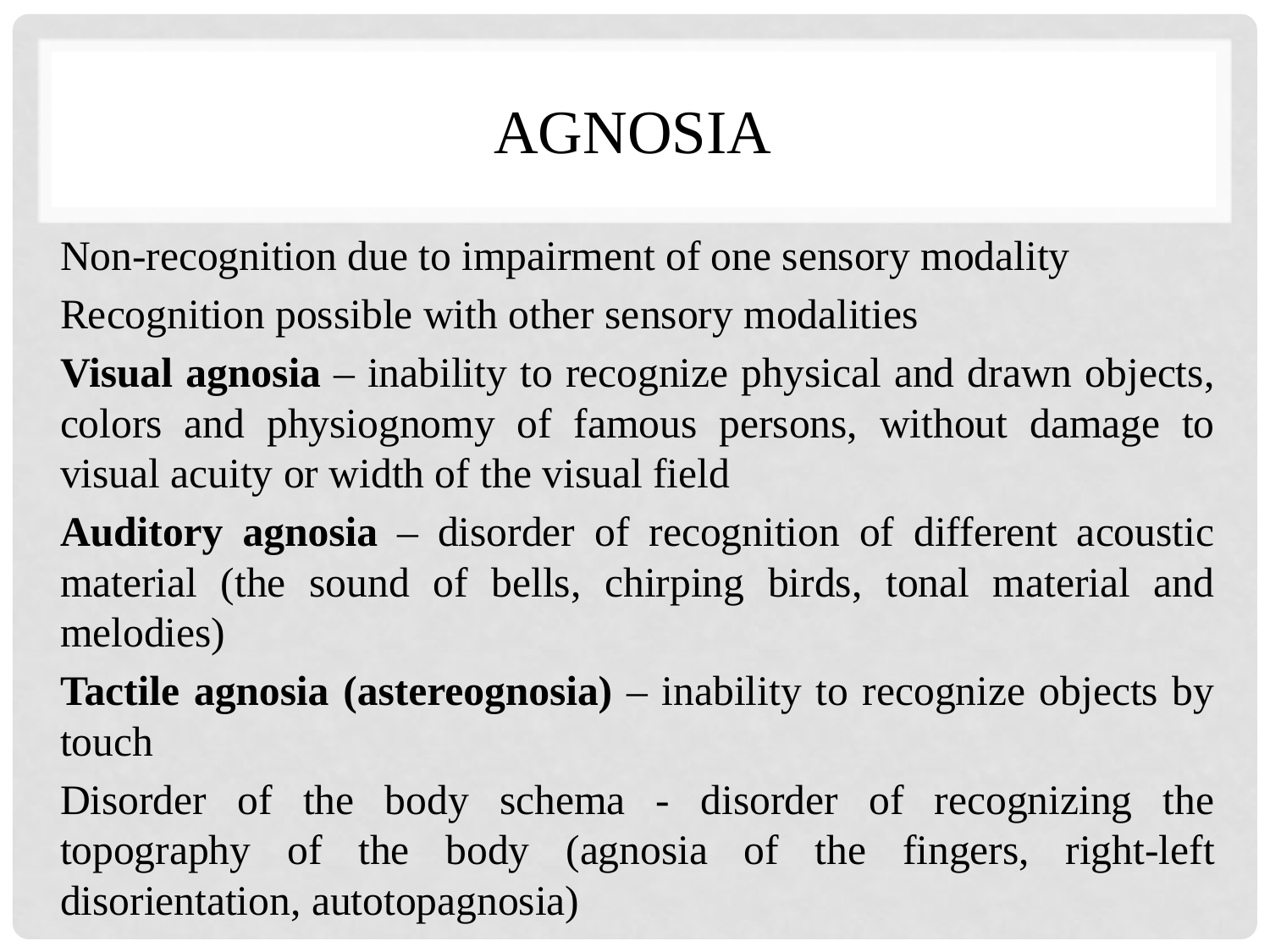

# agnosia
Non-recognition due to impairment of one sensory modality
Recognition possible with other sensory modalities
Visual agnosia – inability to recognize physical and drawn objects, colors and physiognomy of famous persons, without damage to visual acuity or width of the visual field
Auditory agnosia – disorder of recognition of different acoustic material (the sound of bells, chirping birds, tonal material and melodies)
Tactile agnosia (astereognosia) – inability to recognize objects by touch
Disorder of the body schema - disorder of recognizing the topography of the body (agnosia of the fingers, right-left disorientation, autotopagnosia)